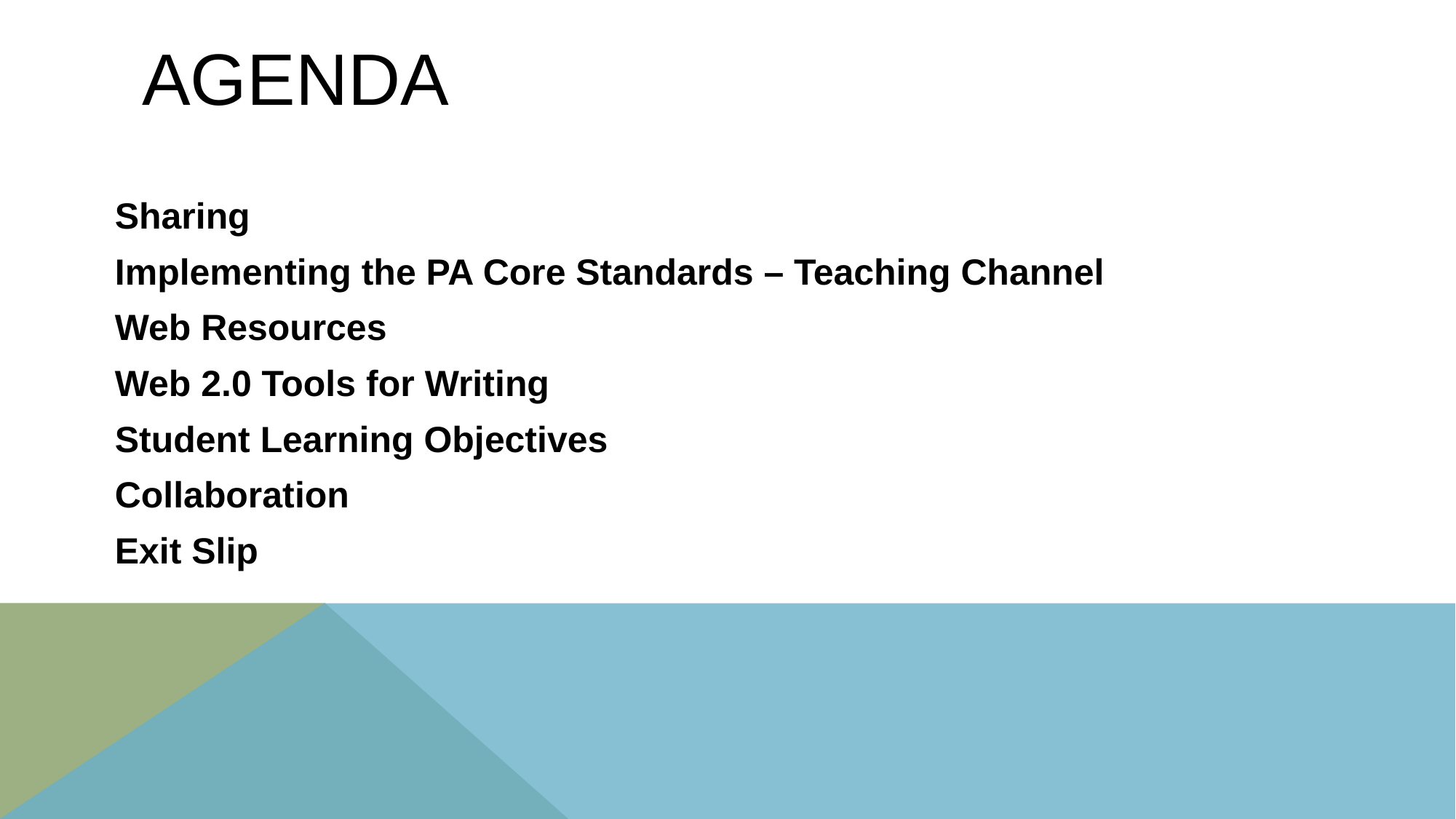

# Agenda
Sharing
Implementing the PA Core Standards – Teaching Channel
Web Resources
Web 2.0 Tools for Writing
Student Learning Objectives
Collaboration
Exit Slip